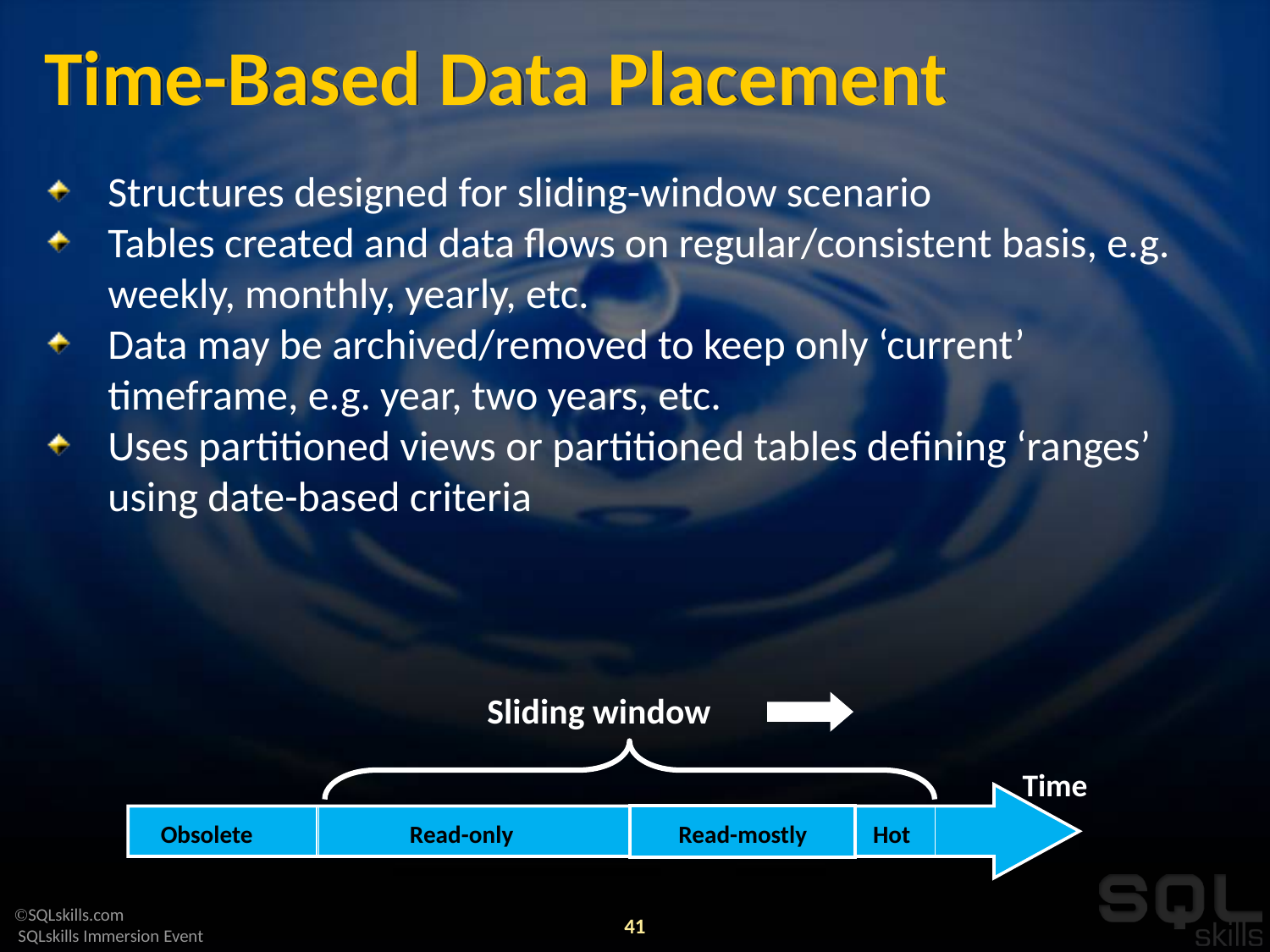

# Time-Based Data Placement
Structures designed for sliding-window scenario
Tables created and data flows on regular/consistent basis, e.g. weekly, monthly, yearly, etc.
Data may be archived/removed to keep only ‘current’ timeframe, e.g. year, two years, etc.
Uses partitioned views or partitioned tables defining ‘ranges’ using date-based criteria

Sliding window

Time

Read-mostly
Obsolete
Read-only
Hot
41